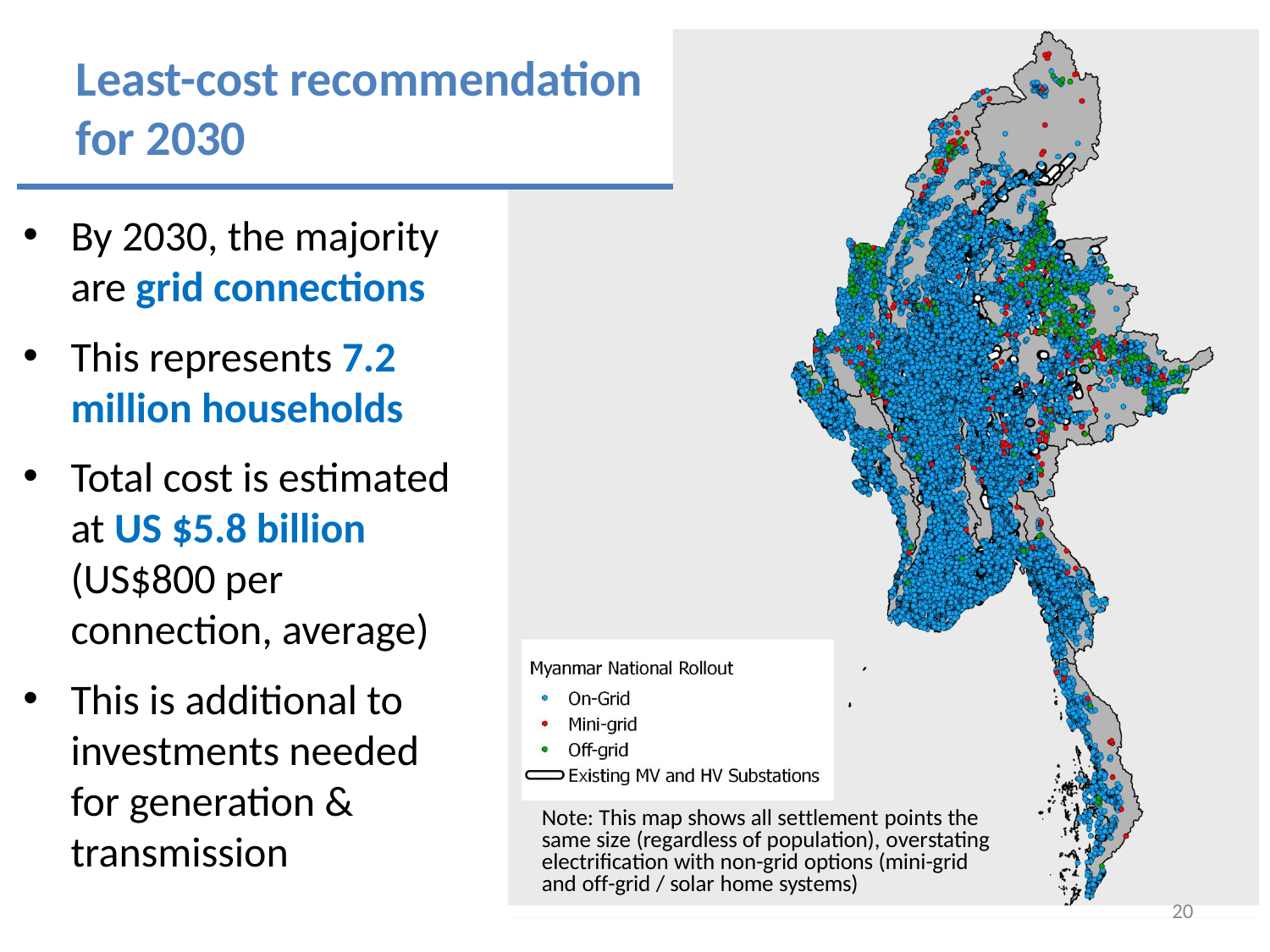

Least-cost recommendation for 2030
By 2030, the majority are grid connections
This represents 7.2 million households
Total cost is estimated at US $5.8 billion (US$800 per connection, average)
This is additional to investments needed for generation & transmission
Note: This map shows all settlement points the same size (regardless of population), overstating electrification with non-grid options (mini-grid and off-grid / solar home systems)
20